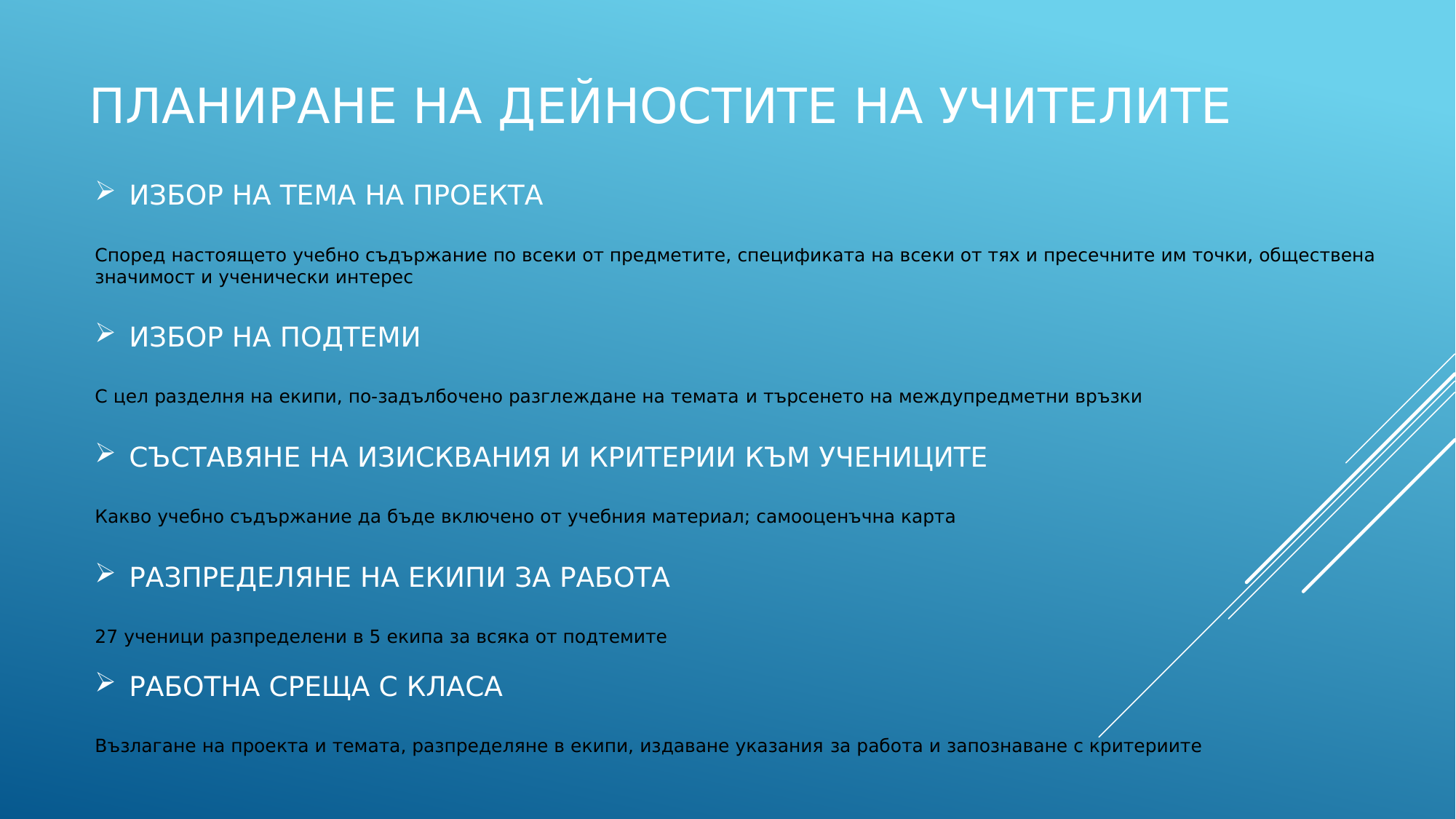

ПЛАНИРАНЕ НА ДЕЙНОСТИТЕ НА УЧИТЕЛИТЕ
ИЗБОР НА ТЕМА НА ПРОЕКТА

Според настоящето учебно съдържание по всеки от предметите, спецификата на всеки от тях и пресечните им точки, обществена значимост и ученически интерес

ИЗБОР НА ПОДТЕМИ

С цел разделня на екипи, по-задълбочено разглеждане на темата и търсенето на междупредметни връзки

СЪСТАВЯНЕ НА ИЗИСКВАНИЯ И КРИТЕРИИ КЪМ УЧЕНИЦИТЕ

Какво учебно съдържание да бъде включено от учебния материал; самооценъчна карта

РАЗПРЕДЕЛЯНE НА ЕКИПИ ЗА РАБОТА

27 ученици разпределени в 5 екипа за всяка от подтемите

РАБОТНА СРЕЩА С КЛАСА

Възлагане на проекта и темата, разпределяне в екипи, издаване указания за работа и запознаване с критериите